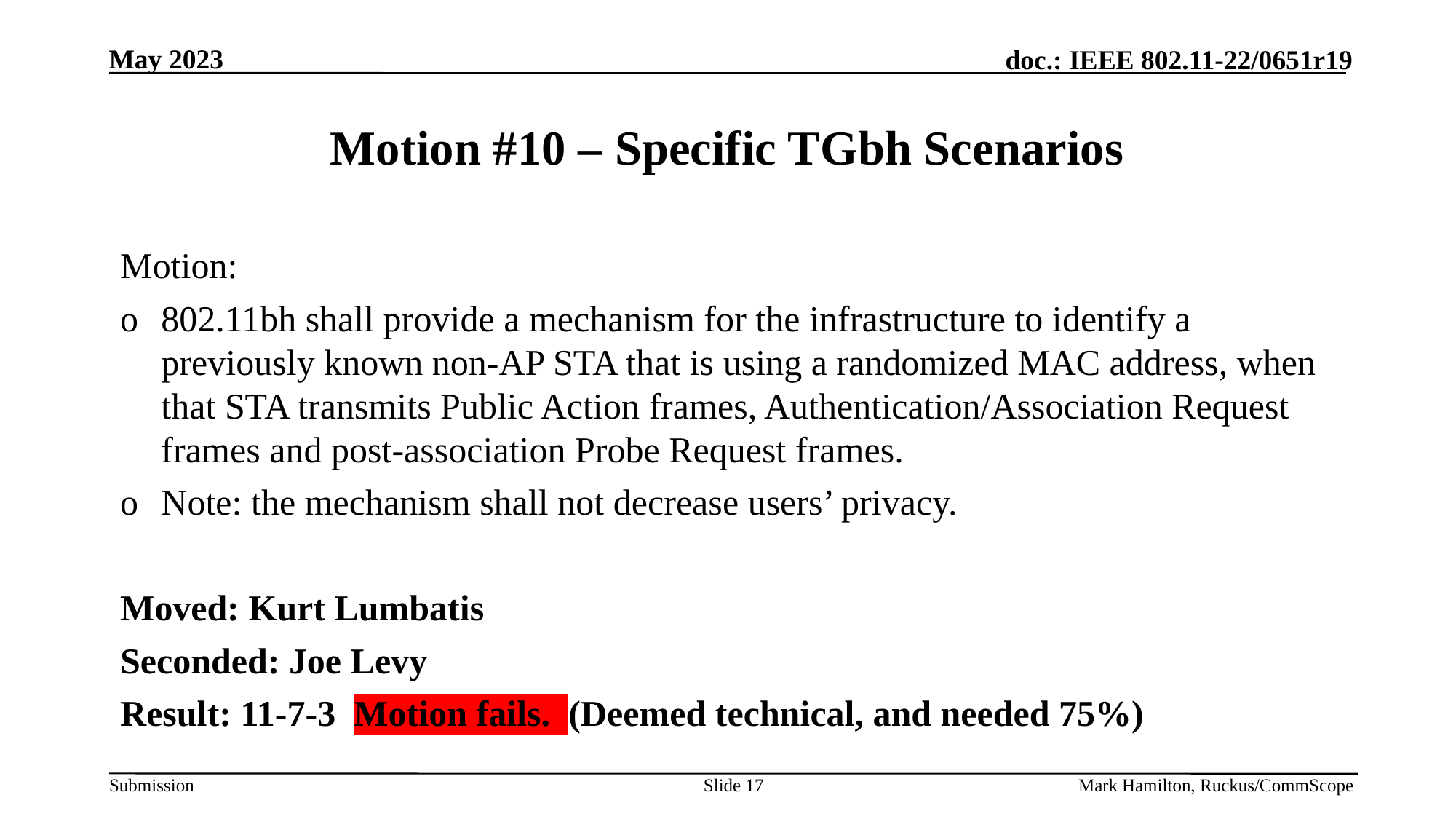

# Motion #10 – Specific TGbh Scenarios
Motion:
o	802.11bh shall provide a mechanism for the infrastructure to identify a previously known non-AP STA that is using a randomized MAC address, when that STA transmits Public Action frames, Authentication/Association Request frames and post-association Probe Request frames.
o	Note: the mechanism shall not decrease users’ privacy.

Moved: Kurt Lumbatis
Seconded: Joe Levy
Result: 11-7-3  Motion fails.  (Deemed technical, and needed 75%)
Slide 17